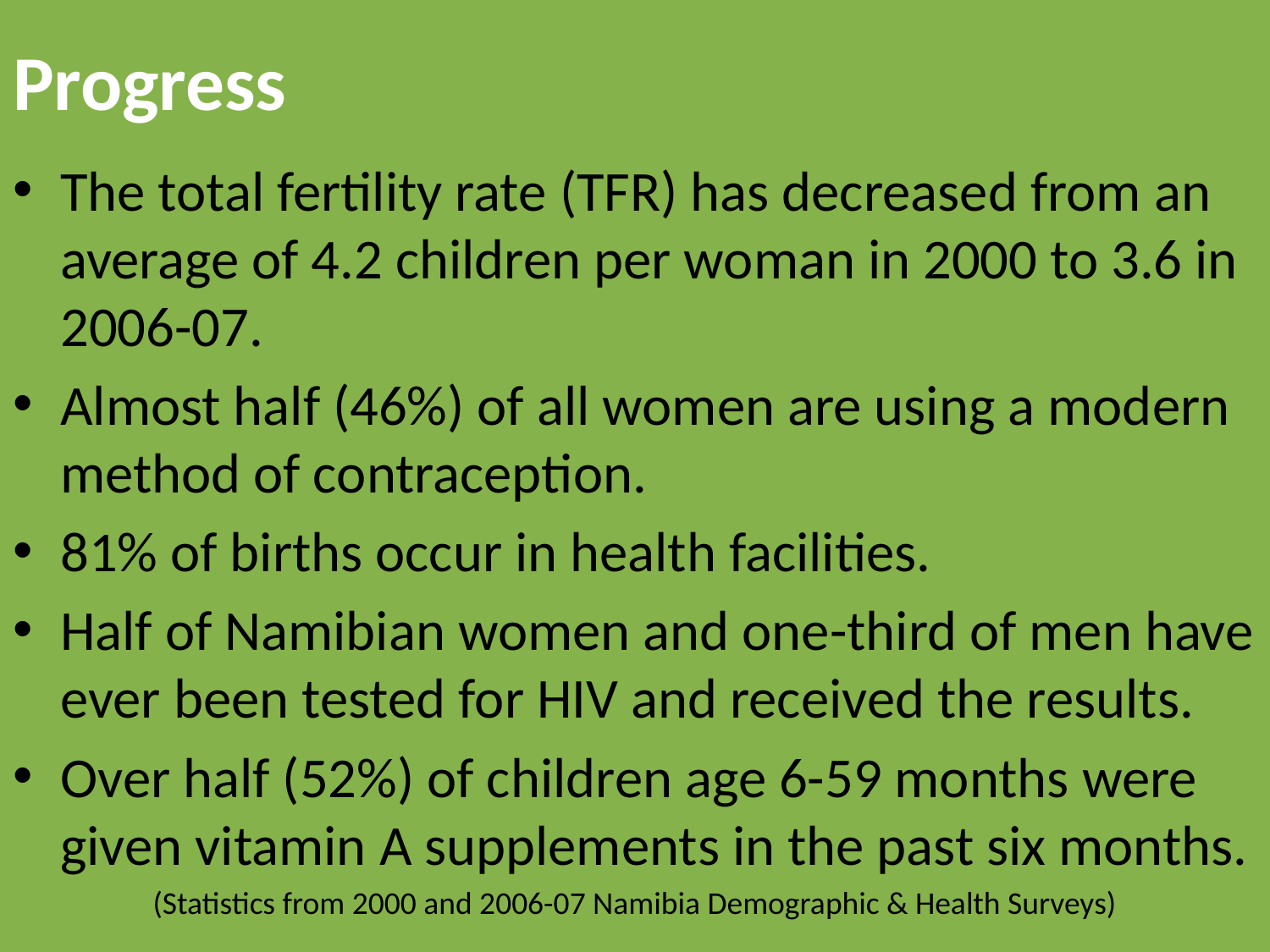

# Progress
The total fertility rate (TFR) has decreased from an average of 4.2 children per woman in 2000 to 3.6 in 2006-07.
Almost half (46%) of all women are using a modern method of contraception.
81% of births occur in health facilities.
Half of Namibian women and one-third of men have ever been tested for HIV and received the results.
Over half (52%) of children age 6-59 months were given vitamin A supplements in the past six months.
(Statistics from 2000 and 2006-07 Namibia Demographic & Health Surveys)